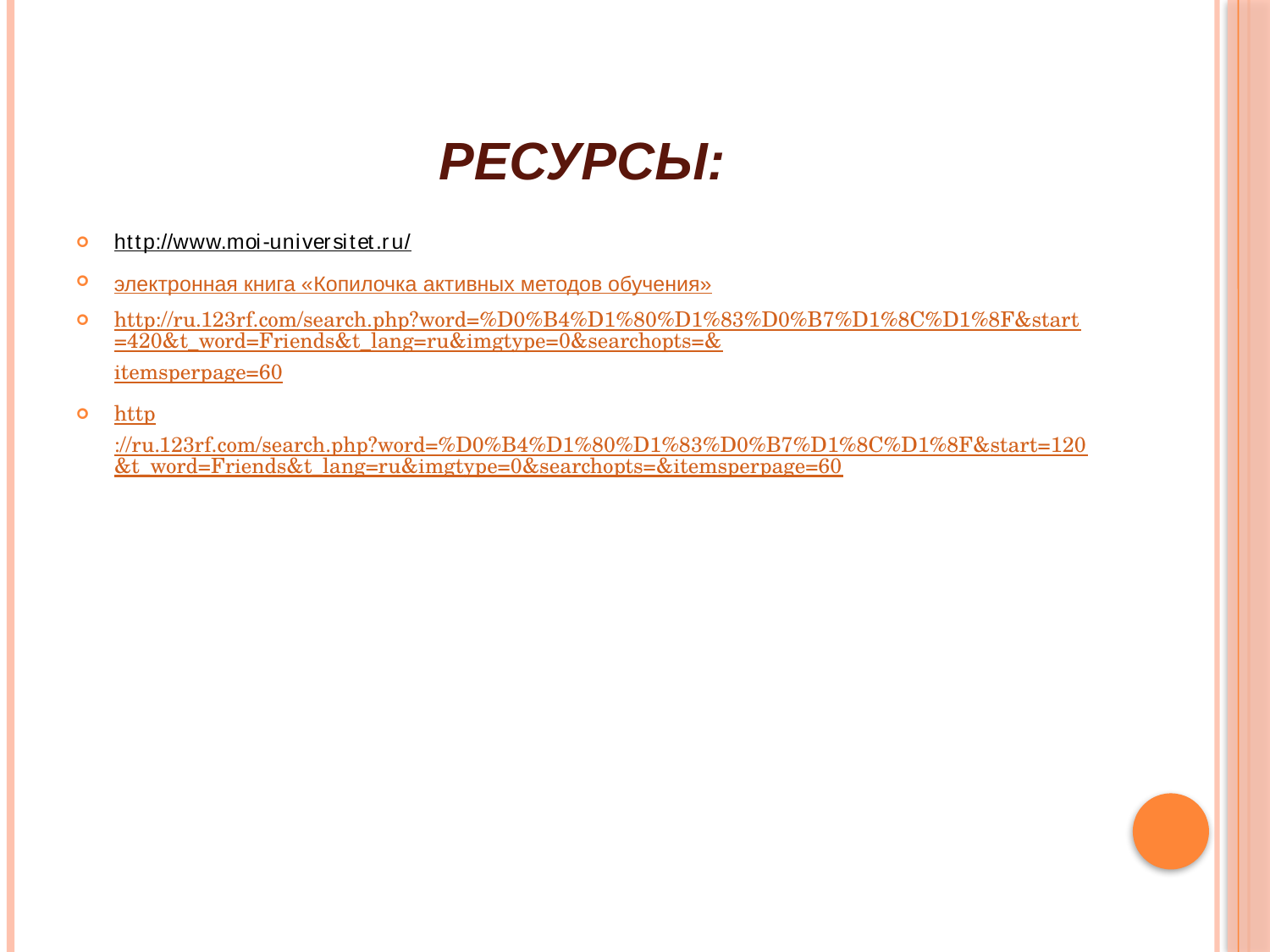

# Ресурсы:
http://www.moi-universitet.ru/
электронная книга «Копилочка активных методов обучения»
http://ru.123rf.com/search.php?word=%D0%B4%D1%80%D1%83%D0%B7%D1%8C%D1%8F&start=420&t_word=Friends&t_lang=ru&imgtype=0&searchopts=&itemsperpage=60
http://ru.123rf.com/search.php?word=%D0%B4%D1%80%D1%83%D0%B7%D1%8C%D1%8F&start=120&t_word=Friends&t_lang=ru&imgtype=0&searchopts=&itemsperpage=60